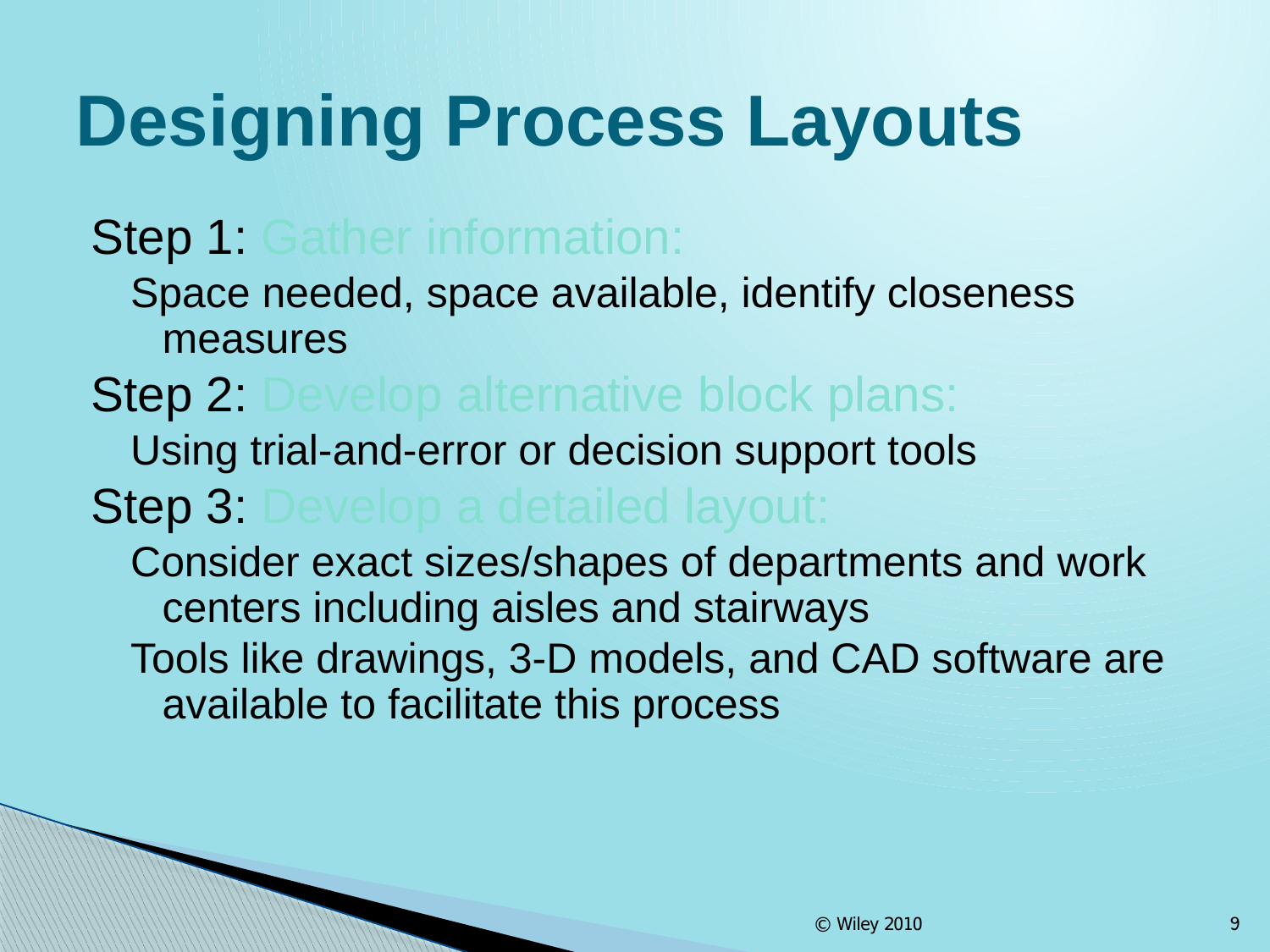

# Designing Process Layouts
Step 1: Gather information:
Space needed, space available, identify closeness measures
Step 2: Develop alternative block plans:
Using trial-and-error or decision support tools
Step 3: Develop a detailed layout:
Consider exact sizes/shapes of departments and work centers including aisles and stairways
Tools like drawings, 3-D models, and CAD software are available to facilitate this process

© Wiley 2010
9